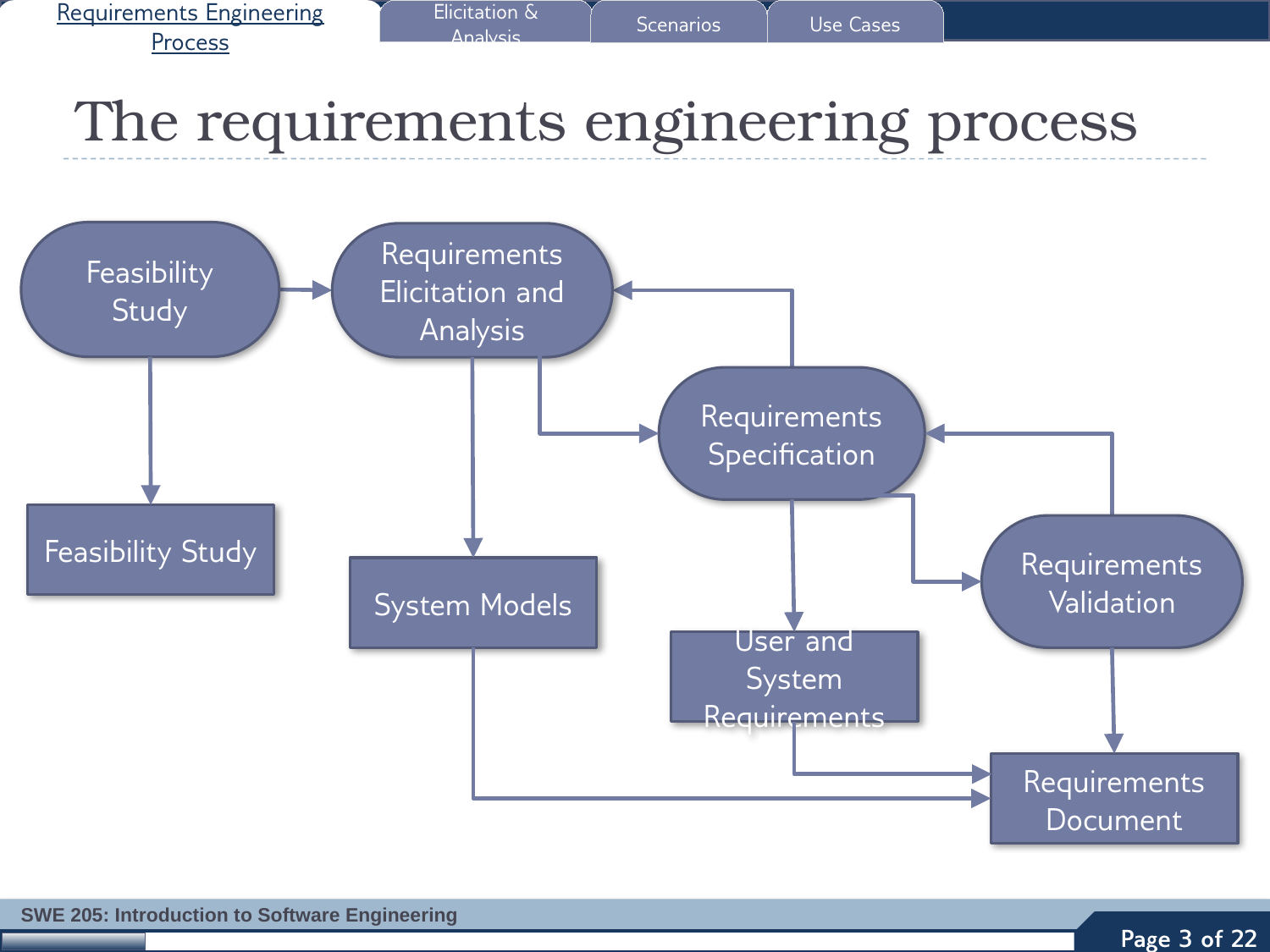

Requirements Engineering Process
Elicitation & Analysis
Scenarios
Use Cases
# The requirements engineering process
Feasibility Study
Requirements Elicitation and Analysis

Requirements Specification

Feasibility Study
Requirements Validation

System Models
User and System Requirements
Requirements Document

3
Page 3 of 22